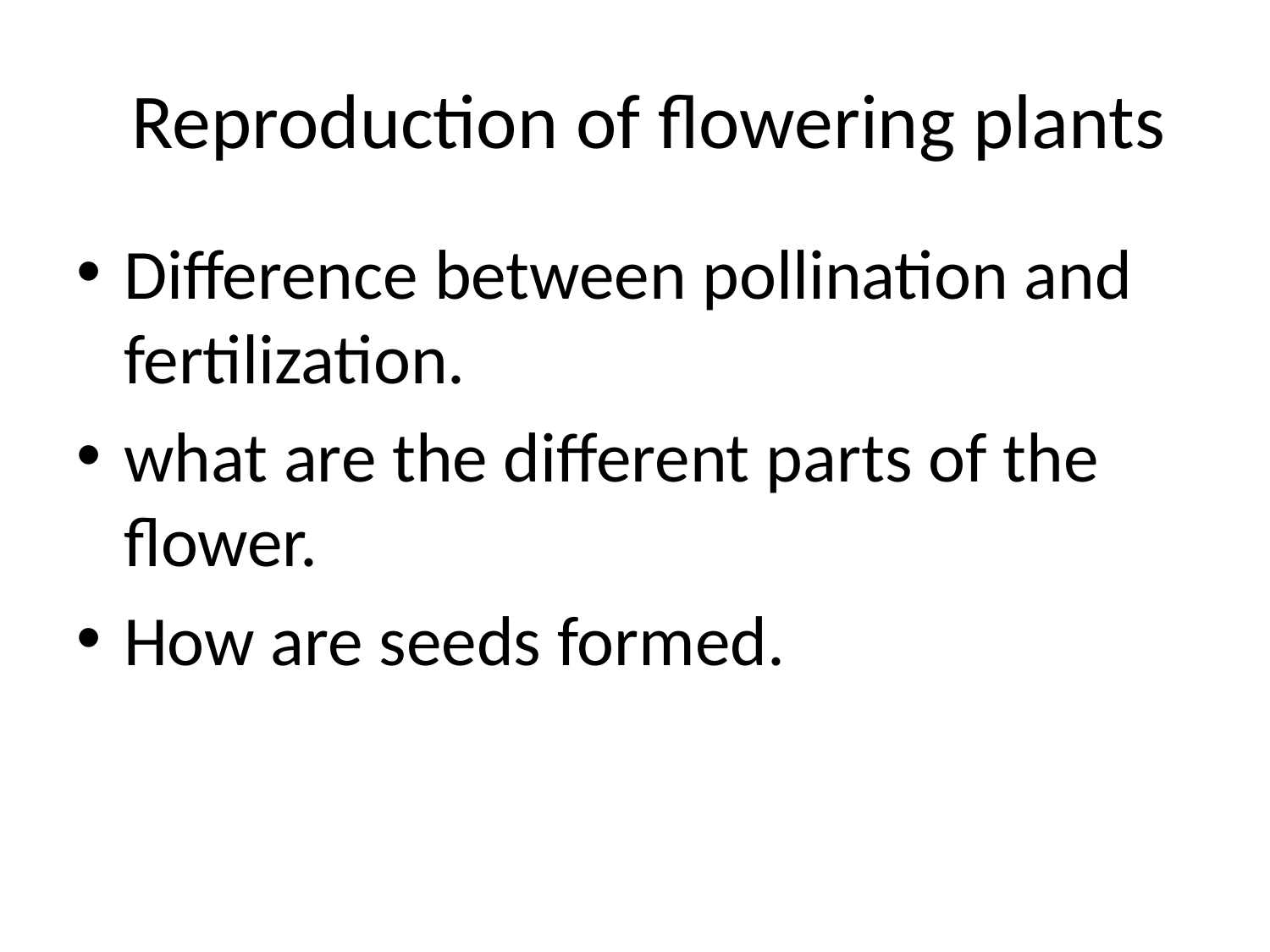

# Reproduction of flowering plants
Difference between pollination and fertilization.
what are the different parts of the flower.
How are seeds formed.